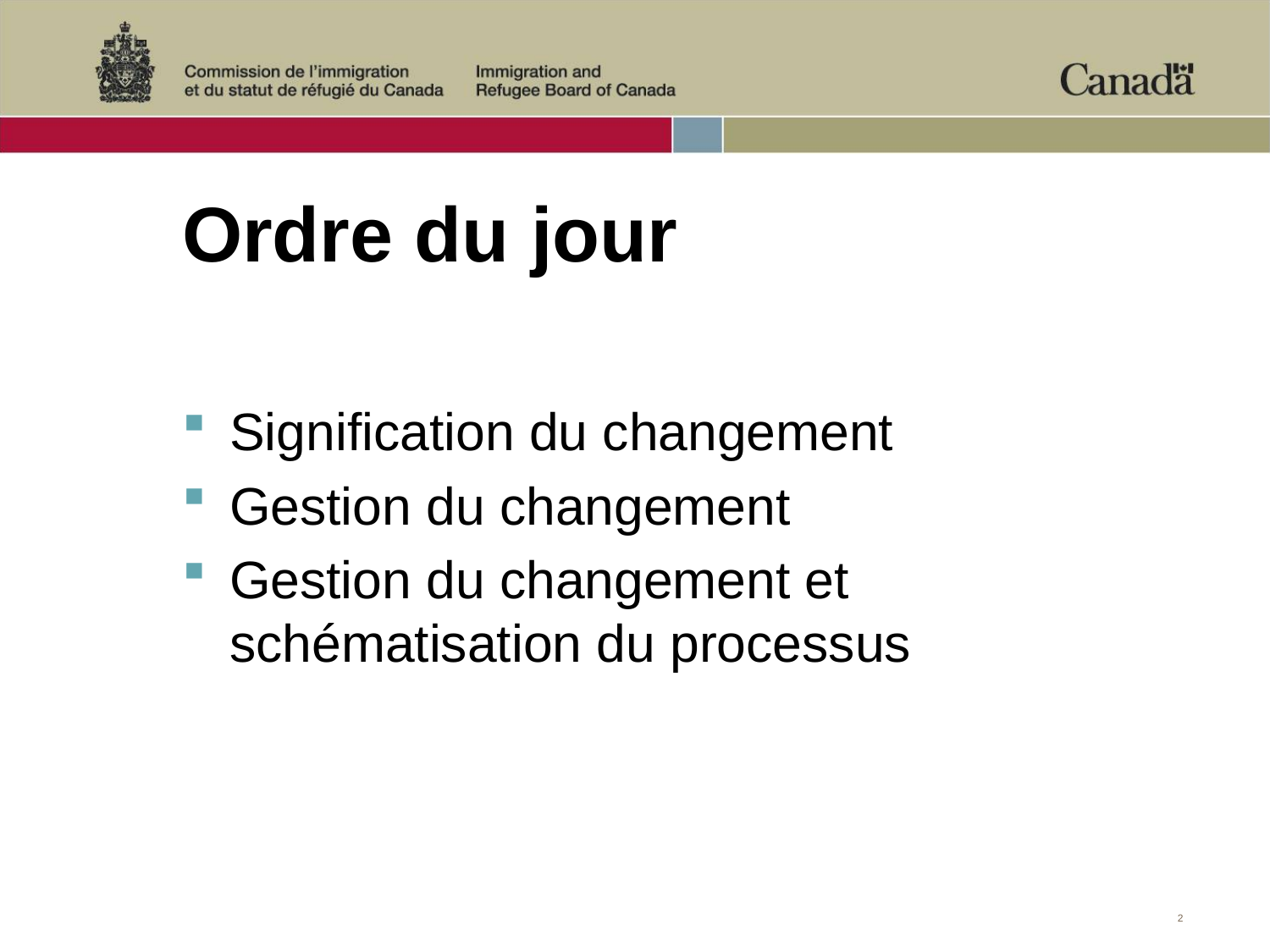

# Ordre du jour
Signification du changement
Gestion du changement
Gestion du changement et schématisation du processus

2